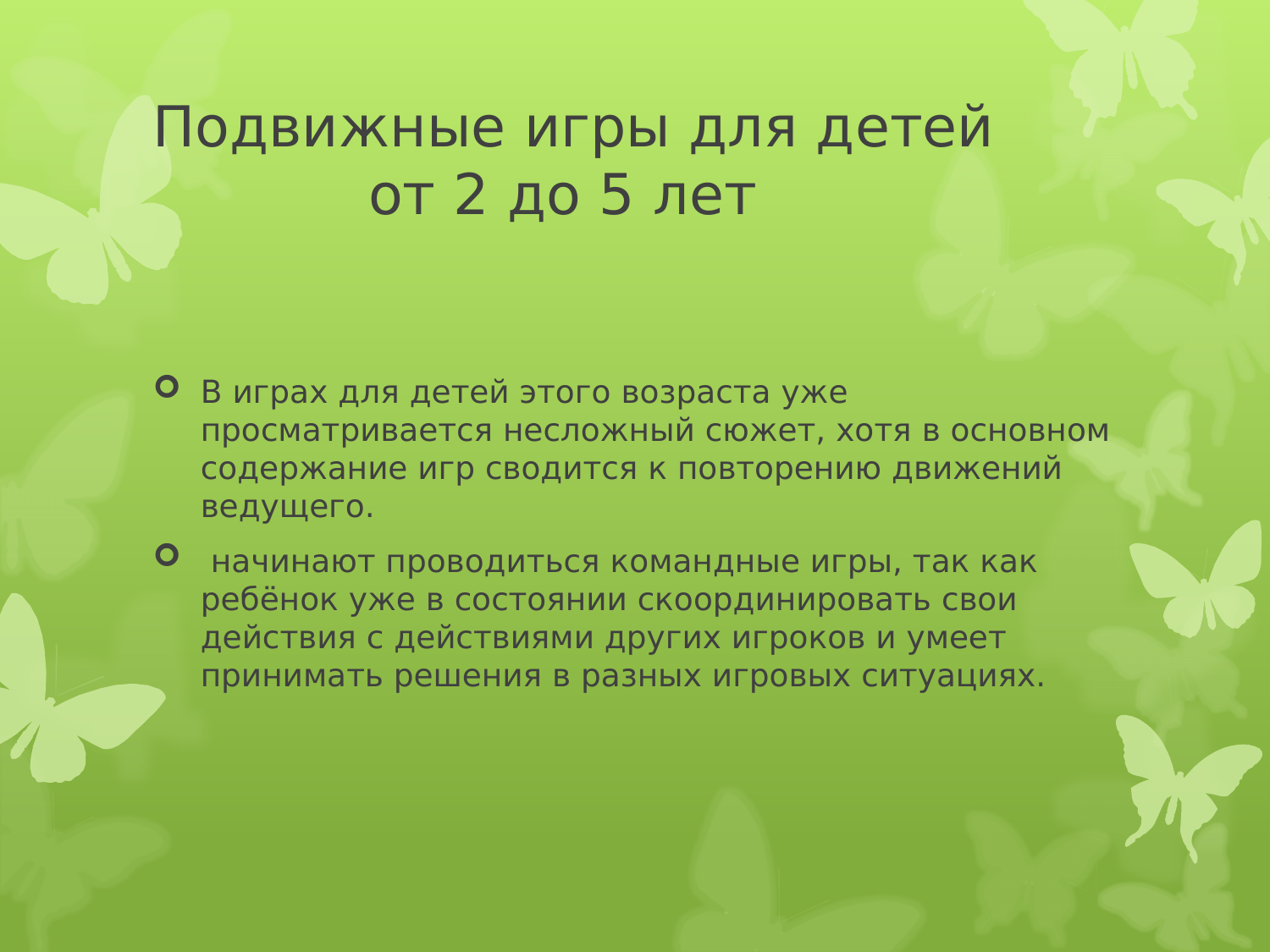

# Подвижные игры для детей от 2 до 5 лет
В играх для детей этого возраста уже просматривается несложный сюжет, хотя в основном содержание игр сводится к повторению движений ведущего.
 начинают проводиться командные игры, так как ребёнок уже в состоянии скоординировать свои действия с действиями других игроков и умеет принимать решения в разных игровых ситуациях.